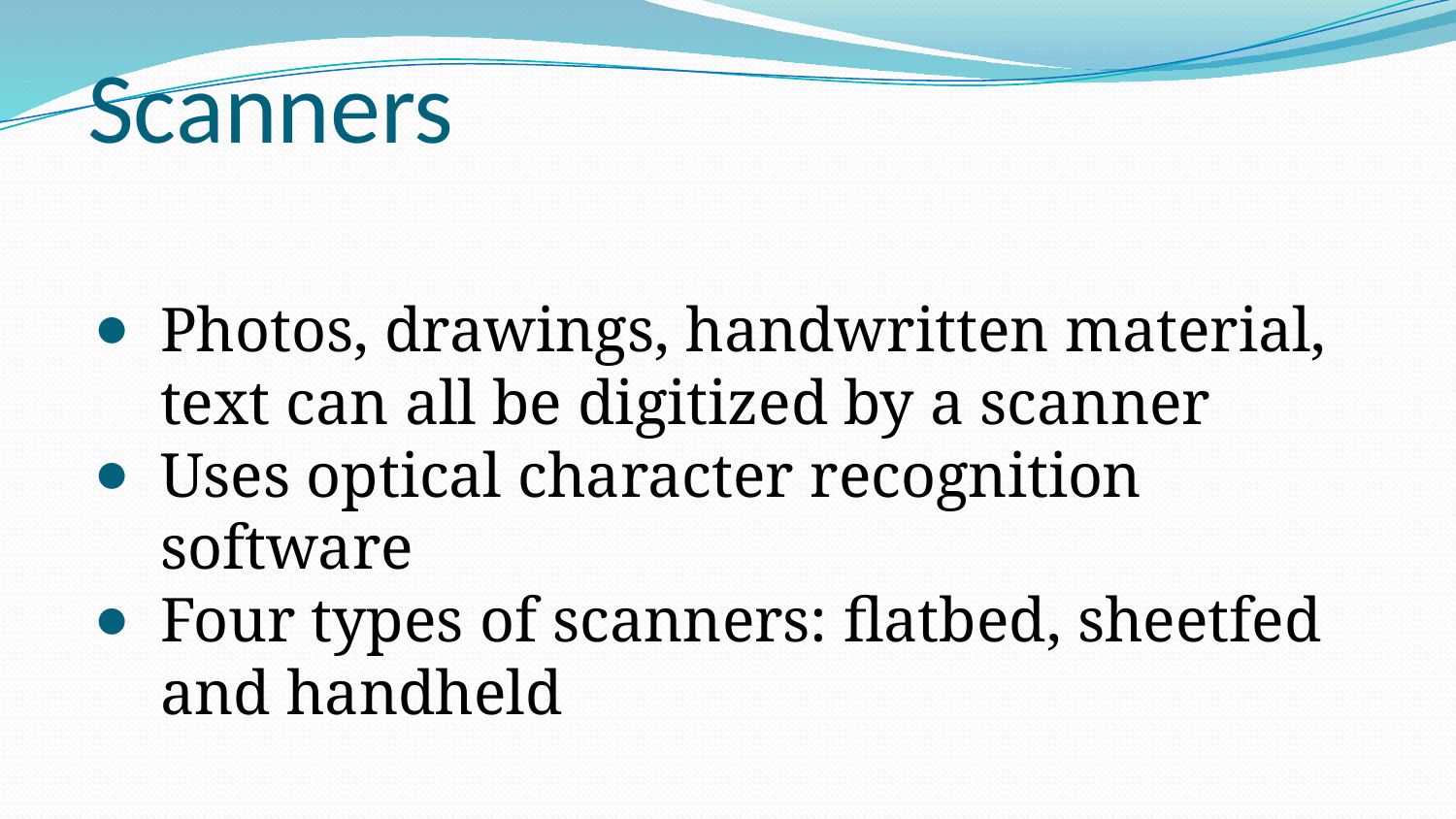

# Scanners

Photos, drawings, handwritten material, text can all be digitized by a scanner
Uses optical character recognition software
Four types of scanners: flatbed, sheetfed and handheld